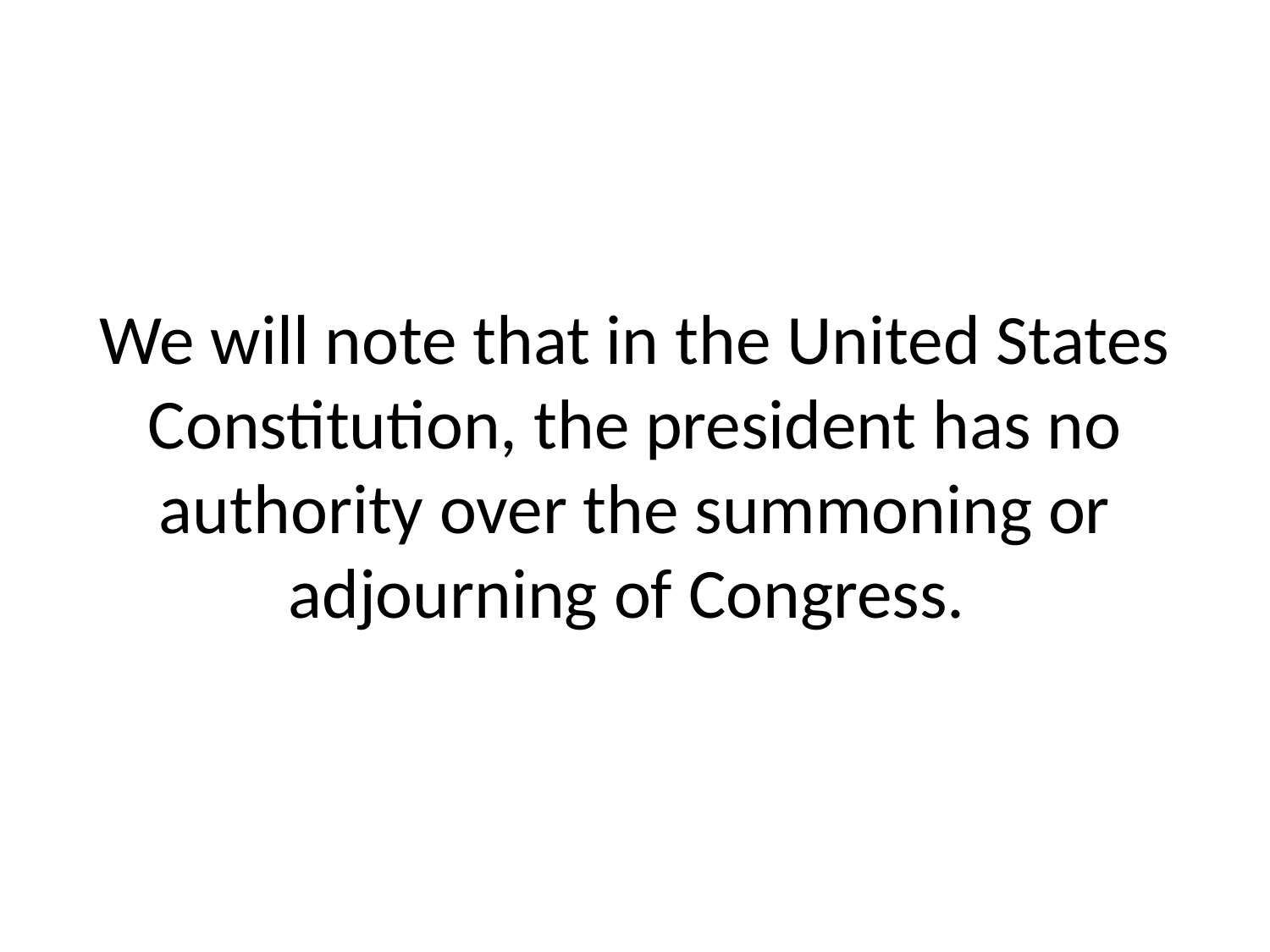

# We will note that in the United States Constitution, the president has no authority over the summoning or adjourning of Congress.